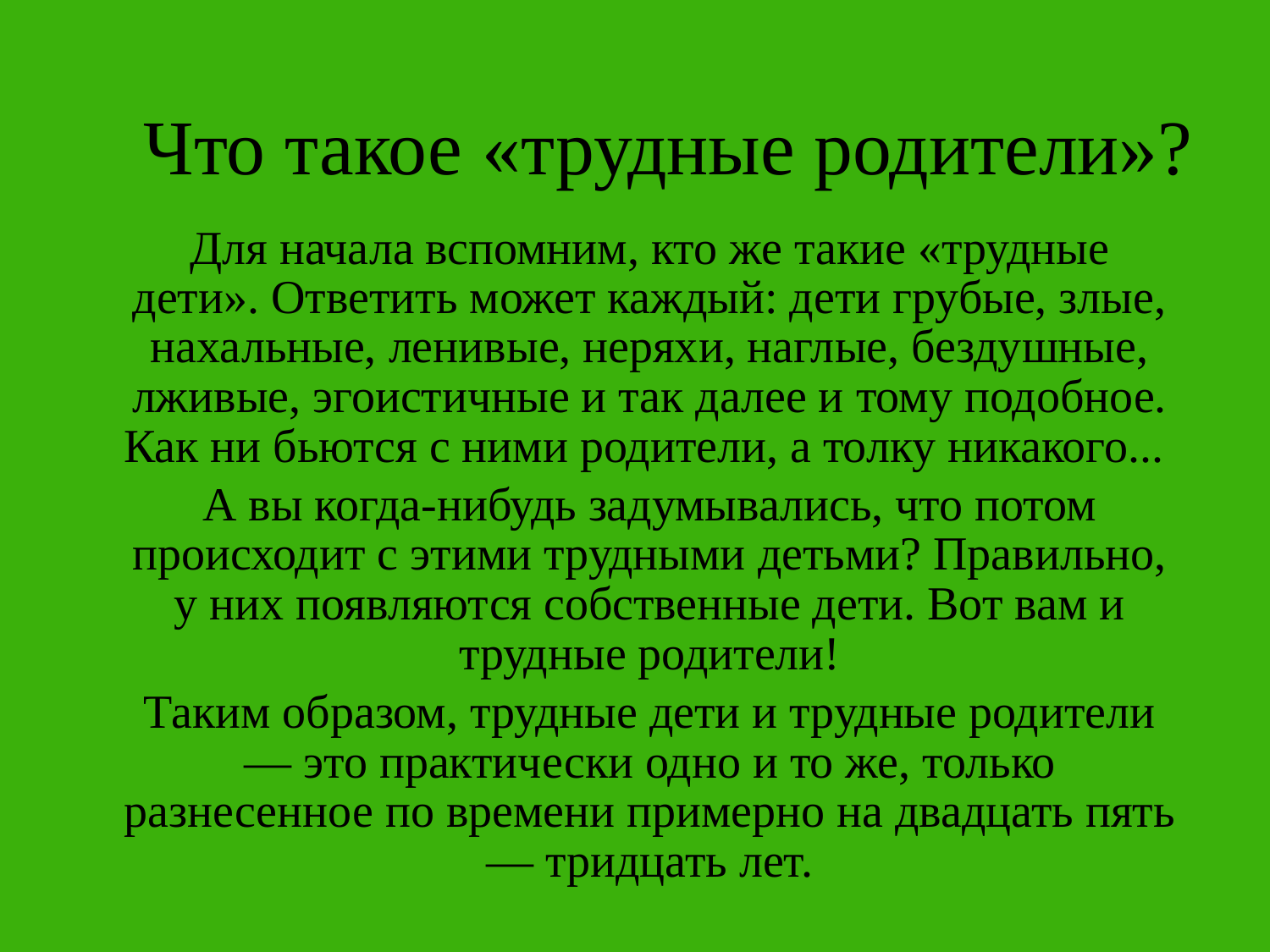

# Что такое «трудные родители»?
Для начала вспомним, кто же такие «трудные дети». Ответить может каждый: дети грубые, злые, нахальные, ленивые, неряхи, наглые, бездушные, лживые, эгоистичные и так далее и тому подобное. Как ни бьются с ними родители, а толку никакого...
А вы когда-нибудь задумывались, что потом происходит с этими трудными детьми? Правильно, у них появляются собственные дети. Вот вам и трудные родители!
Таким образом, трудные дети и трудные родители — это практически одно и то же, только разнесенное по времени примерно на двадцать пять — тридцать лет.